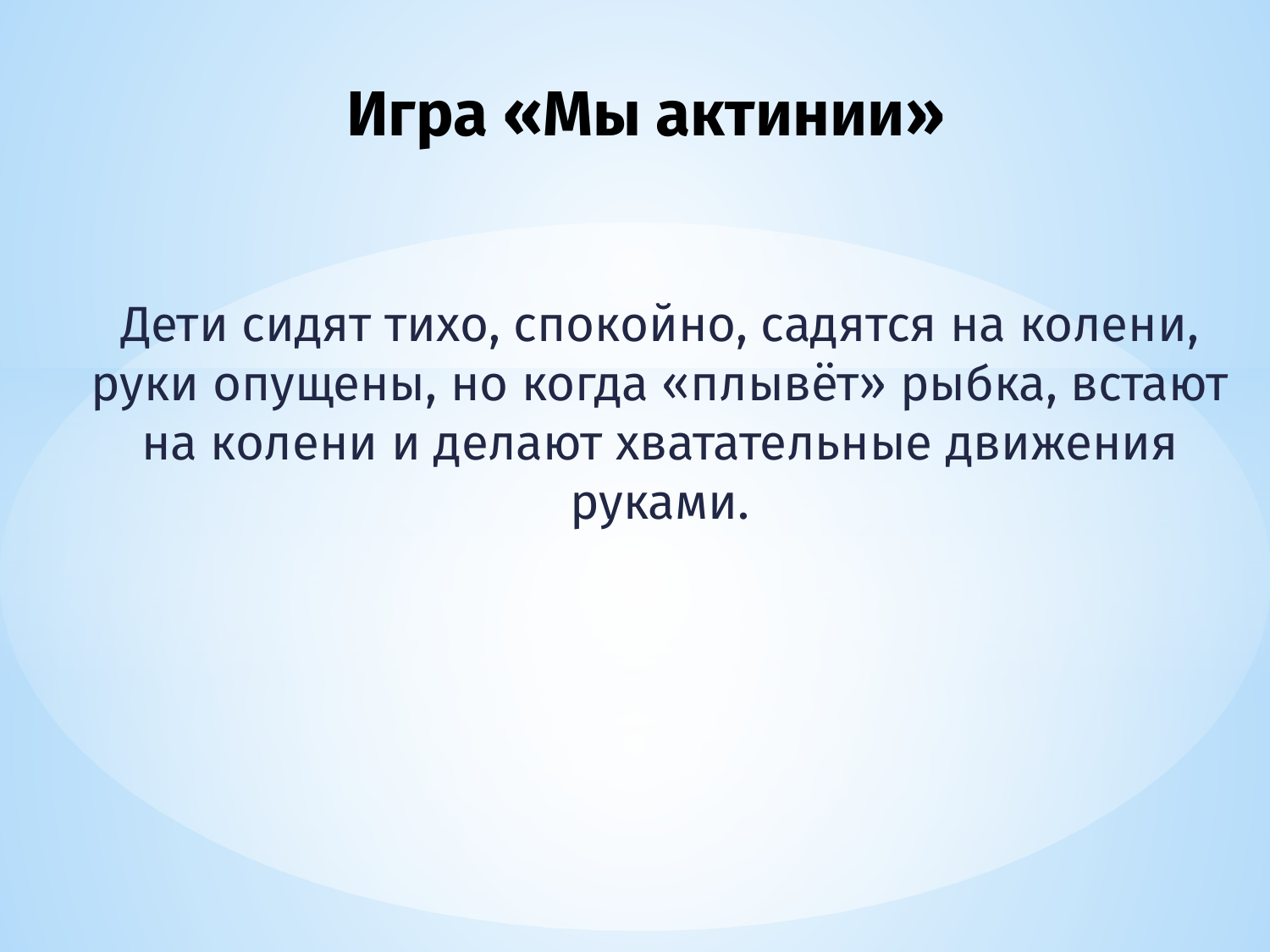

# Игра «Мы актинии»
Дети сидят тихо, спокойно, садятся на колени, руки опущены, но когда «плывёт» рыбка, встают на колени и делают хватательные движения руками.